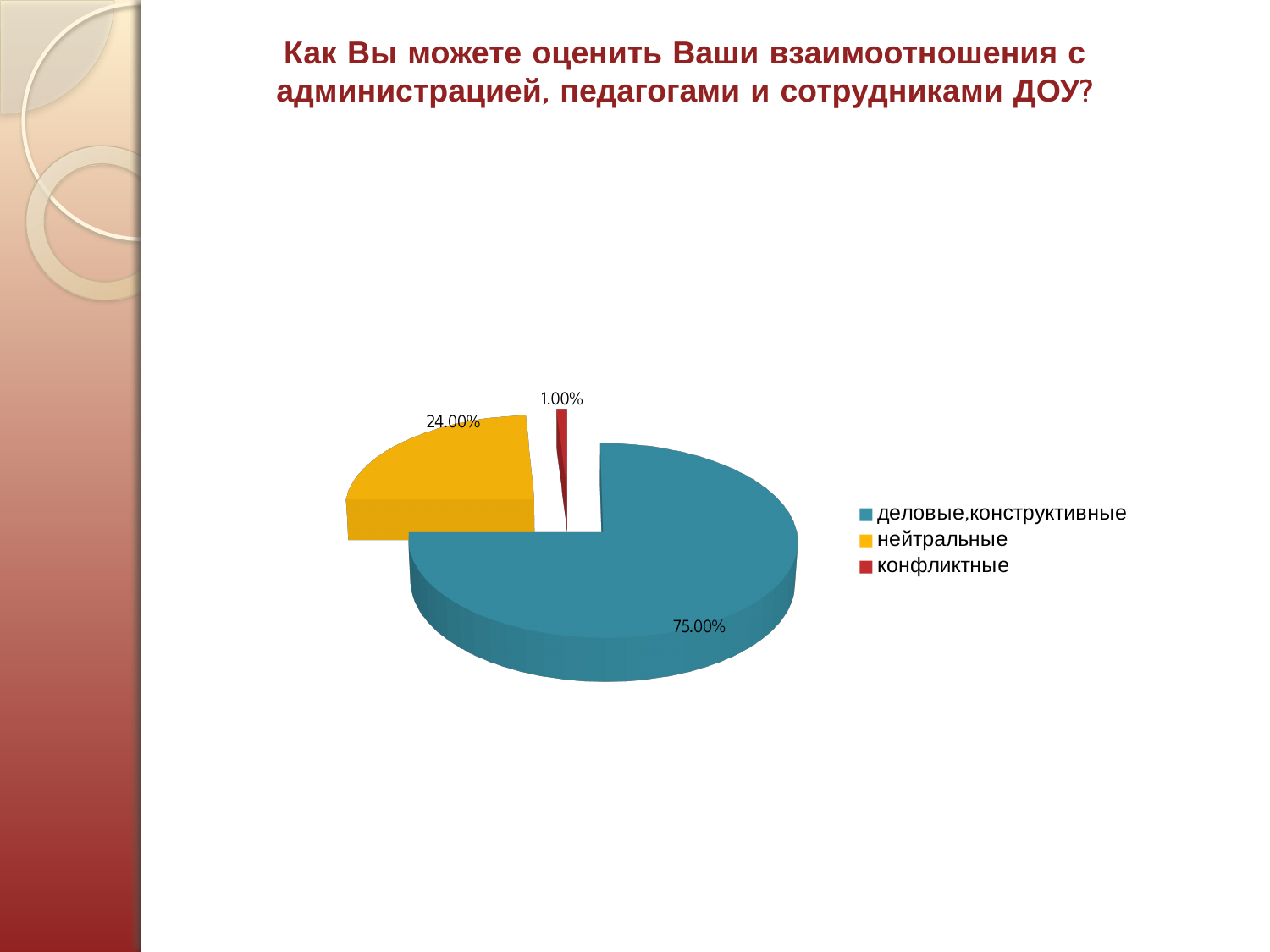

Как Вы можете оценить Ваши взаимоотношения с администрацией, педагогами и сотрудниками ДОУ?

[unsupported chart]

[unsupported chart]